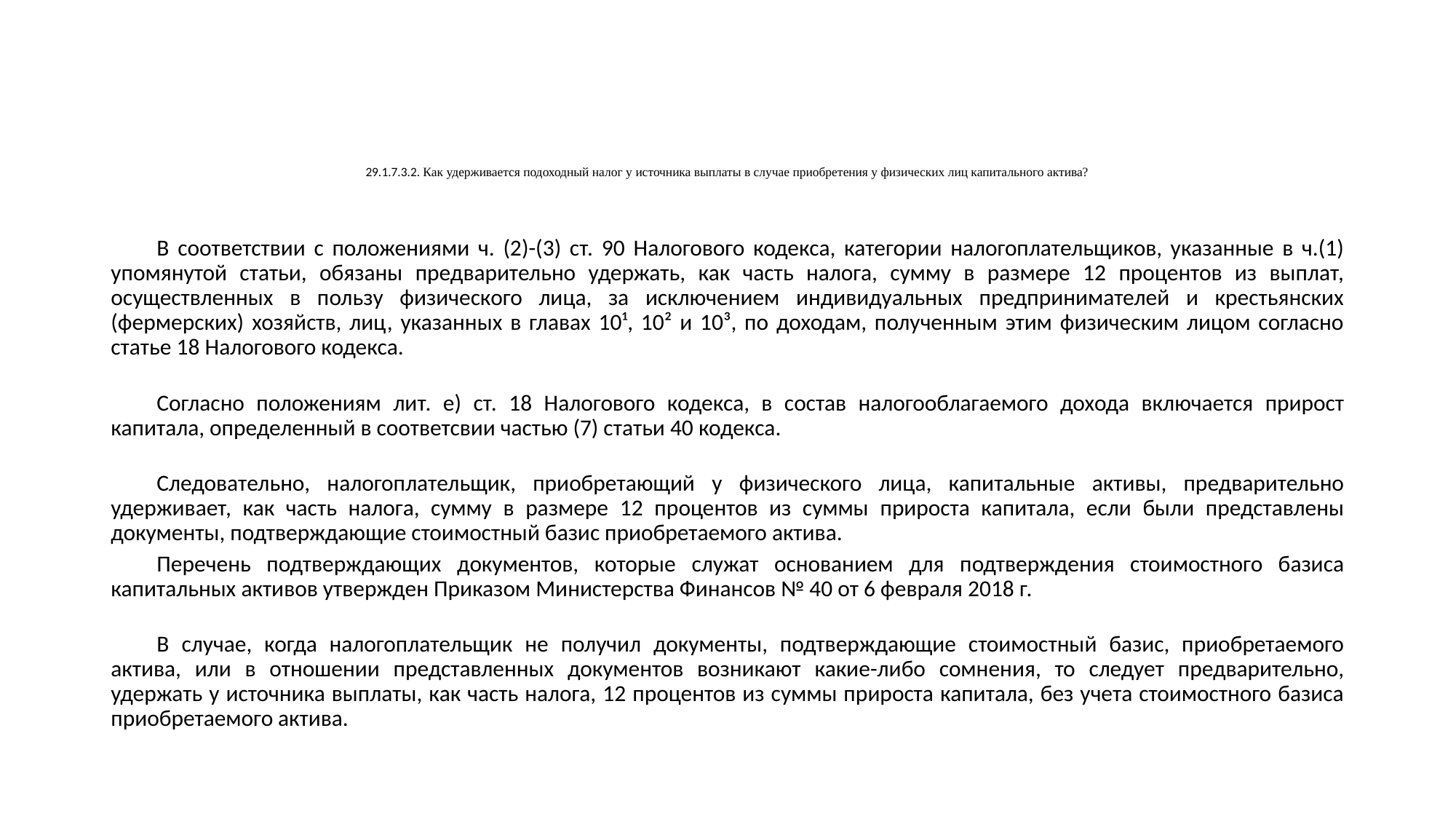

# 29.1.7.3.2. Как удерживается подоходный налог у источника выплаты в случае приобретения у физических лиц капитального актива?
	В соответствии с положениями ч. (2)-(3) ст. 90 Налогового кодекса, категории налогоплательщиков, указанные в ч.(1) упомянутой статьи, обязаны предварительно удержать, как часть налога, сумму в размере 12 процентов из выплат, осуществленных в пользу физического лица, за исключением индивидуальных предпринимателей и крестьянских (фермерских) хозяйств, лиц, указанных в главах 10¹, 10² и 10³, по доходам, полученным этим физическим лицом согласно статье 18 Налогового кодекса.
	Согласно положениям лит. e) ст. 18 Налогового кодекса, в состав налогооблагаемого дохода включается прирост капитала, определенный в соответсвии частью (7) статьи 40 кодекса.
	Следовательно, налогоплательщик, приобретающий у физического лица, капитальные активы, предварительно удерживает, как часть налога, сумму в размере 12 процентов из суммы прироста капитала, если были представлены документы, подтверждающие стоимостный базис приобретаемого актива.
	Перечень подтверждающих документов, которые служат основанием для подтверждения стоимостного базиса капитальных активов утвержден Приказом Министерства Финансов № 40 от 6 февраля 2018 г.
	В случае, когда налогоплательщик не получил документы, подтверждающие стоимостный базис, приобретаемого актива, или в отношении представленных документов возникают какие-либо сомнения, то следует предварительно, удержать у источника выплаты, как часть налога, 12 процентов из суммы прироста капитала, без учета стоимостного базиса приобретаемого актива.